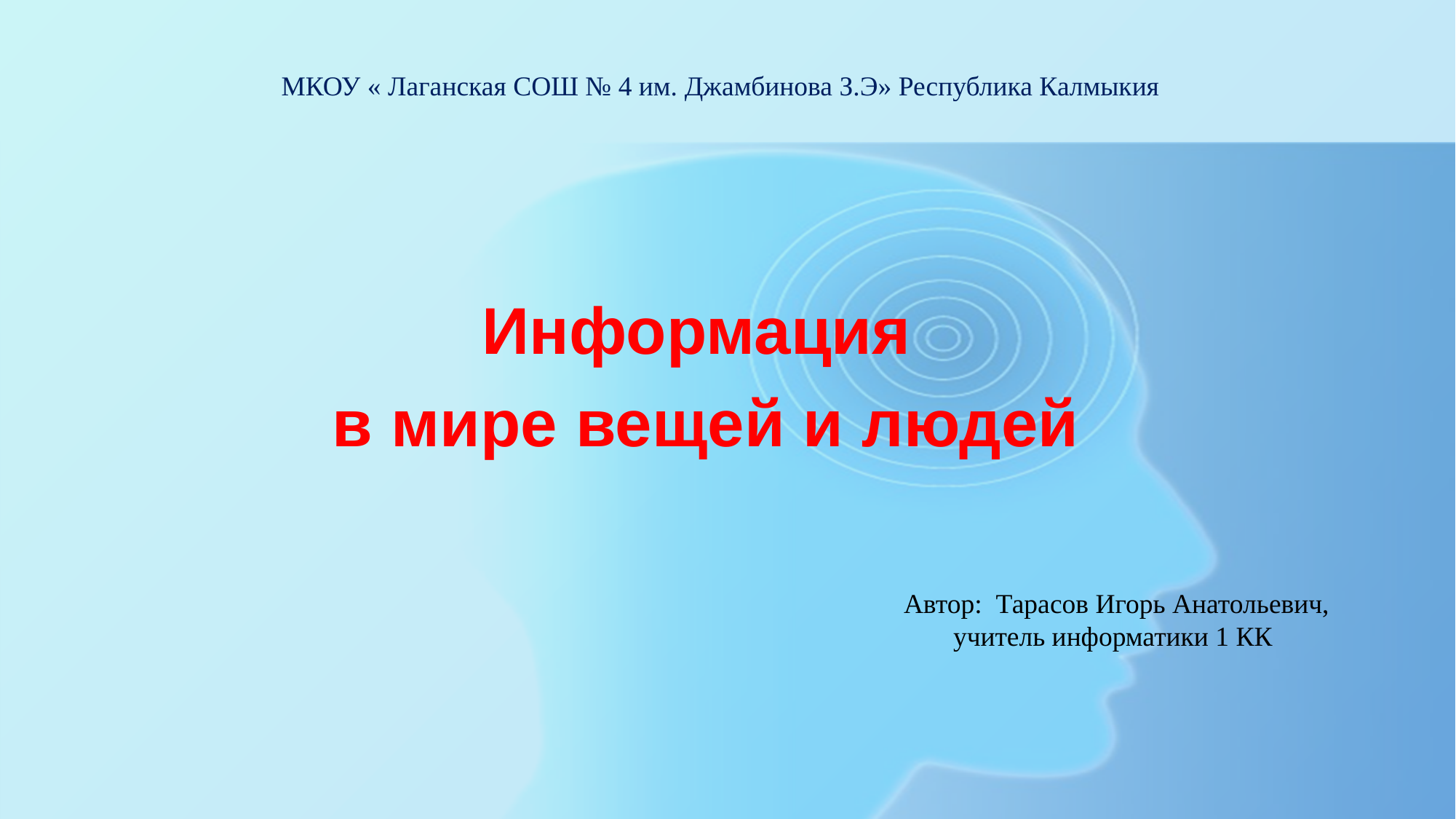

# МКОУ « Лаганская СОШ № 4 им. Джамбинова З.Э» Республика Калмыкия
Информация
в мире вещей и людей
Автор:  Тарасов Игорь Анатольевич,
учитель информатики 1 КК